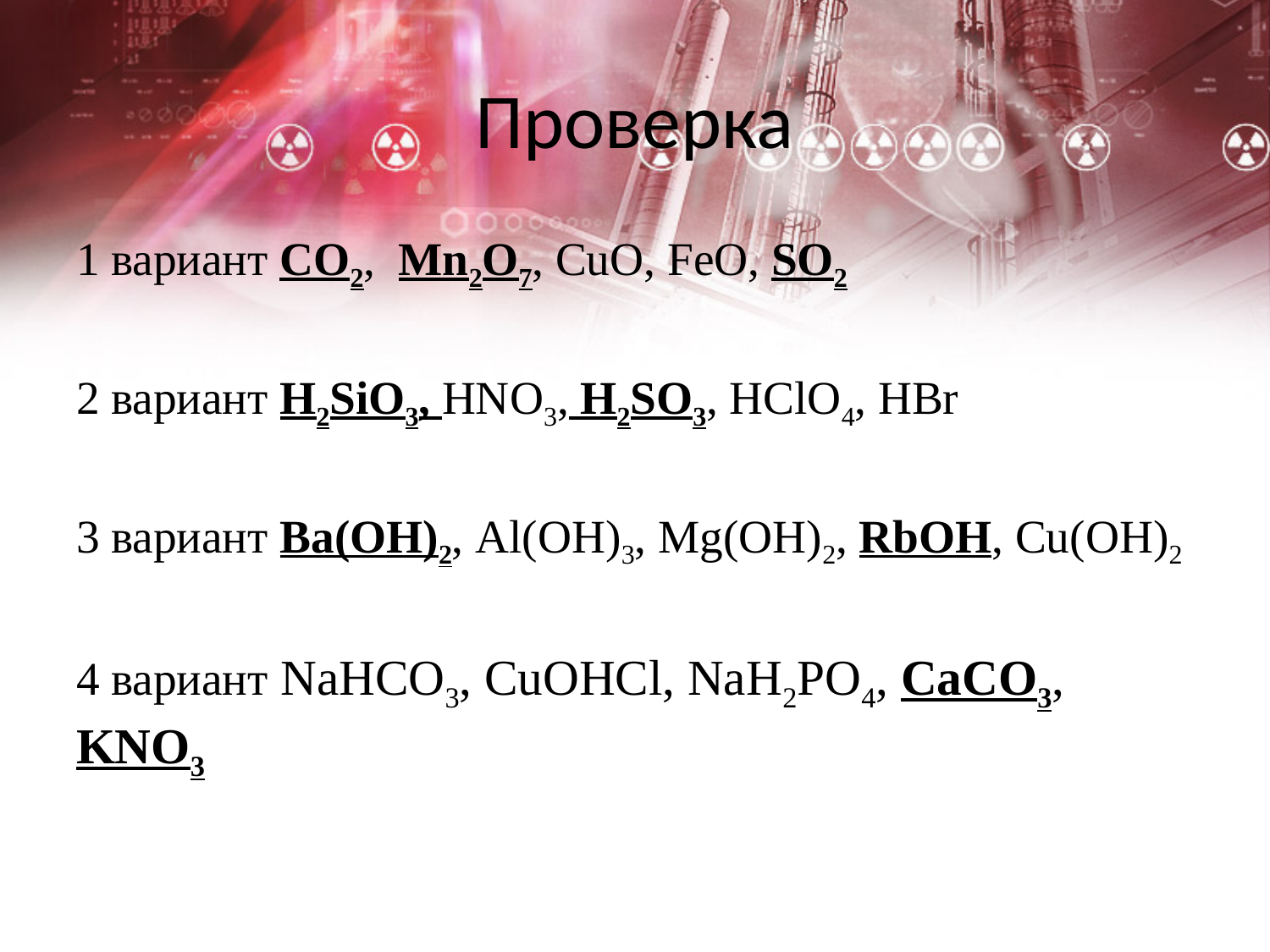

# Проверка
1 вариант CO2,  Mn2O7, CuO, FeO, SO2

2 вариант H2SiO3, HNO3, H2SO3, HClO4, HBr

3 вариант Ba(OH)2, Al(OH)3, Mg(OH)2, RbOH, Cu(OH)2

4 вариант NaHCO3, CuOHCl, NaH2PO4, CaCO3, KNO3